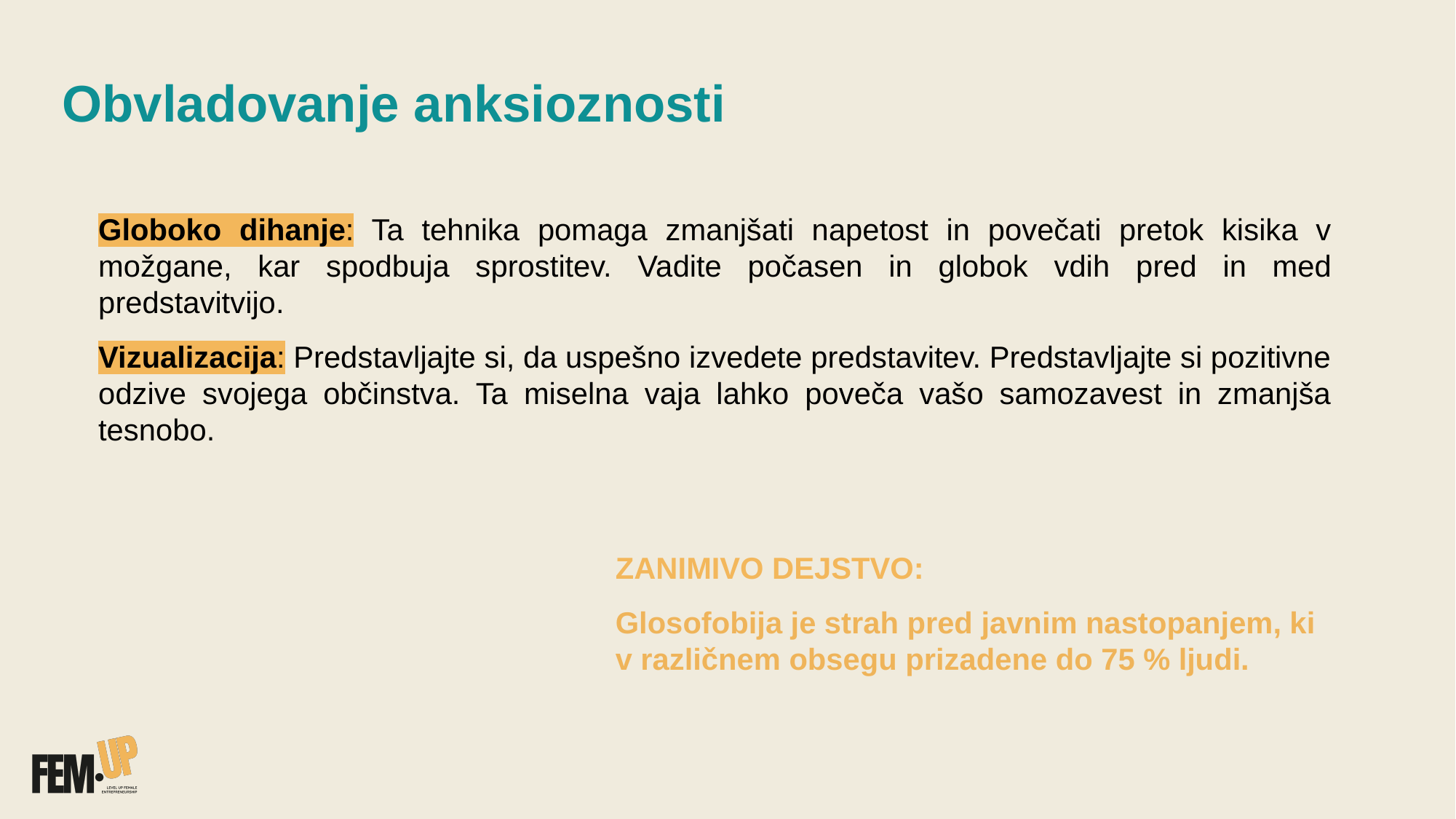

# Obvladovanje anksioznosti
Globoko dihanje: Ta tehnika pomaga zmanjšati napetost in povečati pretok kisika v možgane, kar spodbuja sprostitev. Vadite počasen in globok vdih pred in med predstavitvijo.
Vizualizacija: Predstavljajte si, da uspešno izvedete predstavitev. Predstavljajte si pozitivne odzive svojega občinstva. Ta miselna vaja lahko poveča vašo samozavest in zmanjša tesnobo.

ZANIMIVO DEJSTVO:
Glosofobija je strah pred javnim nastopanjem, ki v različnem obsegu prizadene do 75 % ljudi.